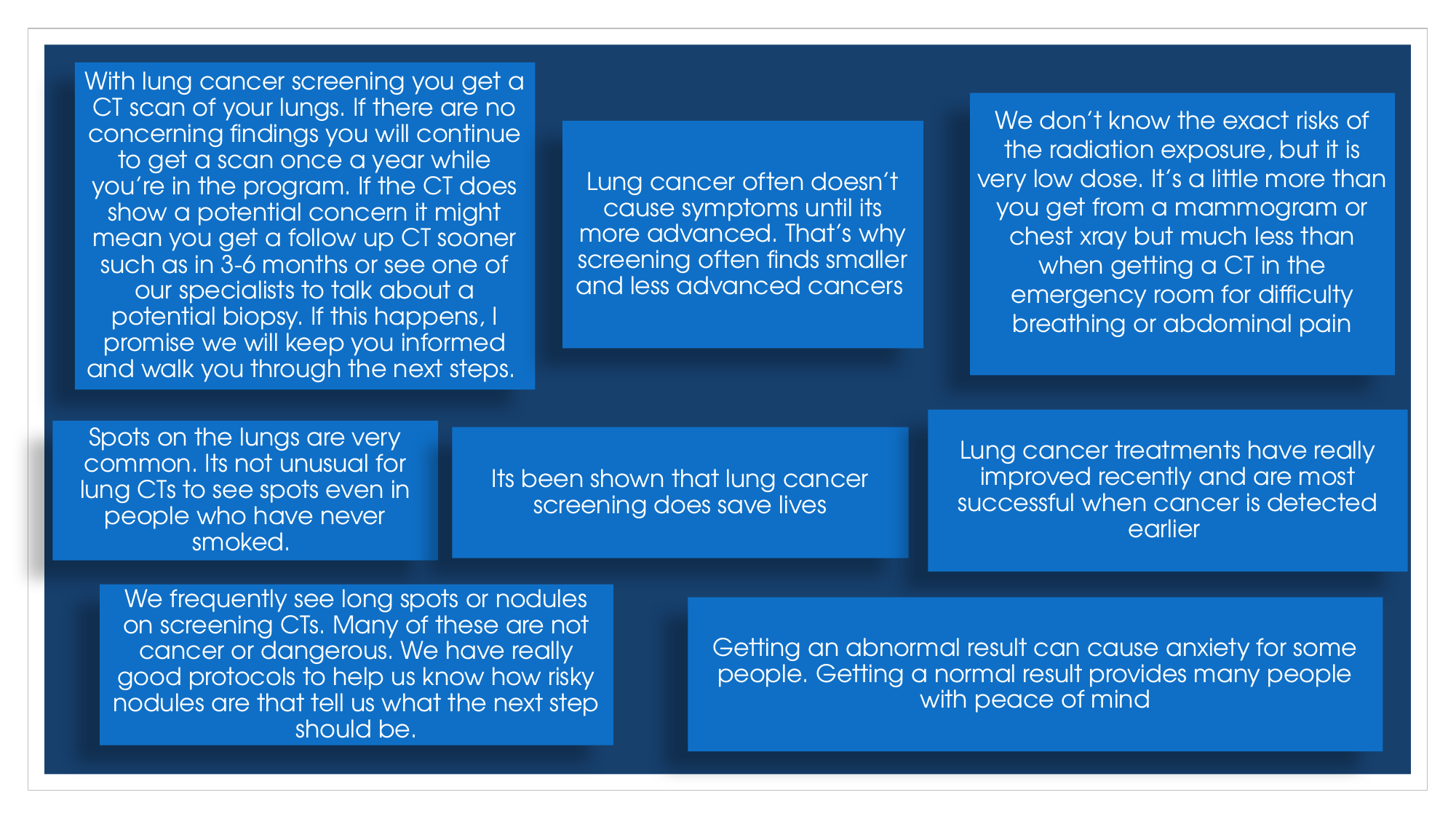

With lung cancer screening you get a CT scan of your lungs. If there are no concerning findings you will continue to get a scan once a year while you’re in the program. If the CT does show a potential concern it might mean you get a follow up CT sooner such as in 3-6 months or see one of our specialists to talk about a potential biopsy. If this happens, I promise we will keep you informed and walk you through the next steps.
We don’t know the exact risks of the radiation exposure, but it is very low dose. It’s a little more than you get from a mammogram or chest xray but much less than when getting a CT in the emergency room for difficulty breathing or abdominal pain

Lung cancer often doesn’t cause symptoms until its more advanced. That’s why screening often finds smaller and less advanced cancers
Spots on the lungs are very common. Its not unusual for lung CTs to see spots even in people who have never smoked.
Its been shown that lung cancer screening does save lives
Lung cancer treatments have really improved recently and are most successful when cancer is detected earlier
Getting an abnormal result can cause anxiety for some people. Getting a normal result provides many people with peace of mind
We frequently see long spots or nodules on screening CTs. Many of these are not cancer or dangerous. We have really good protocols to help us know how risky nodules are that tell us what the next step should be.